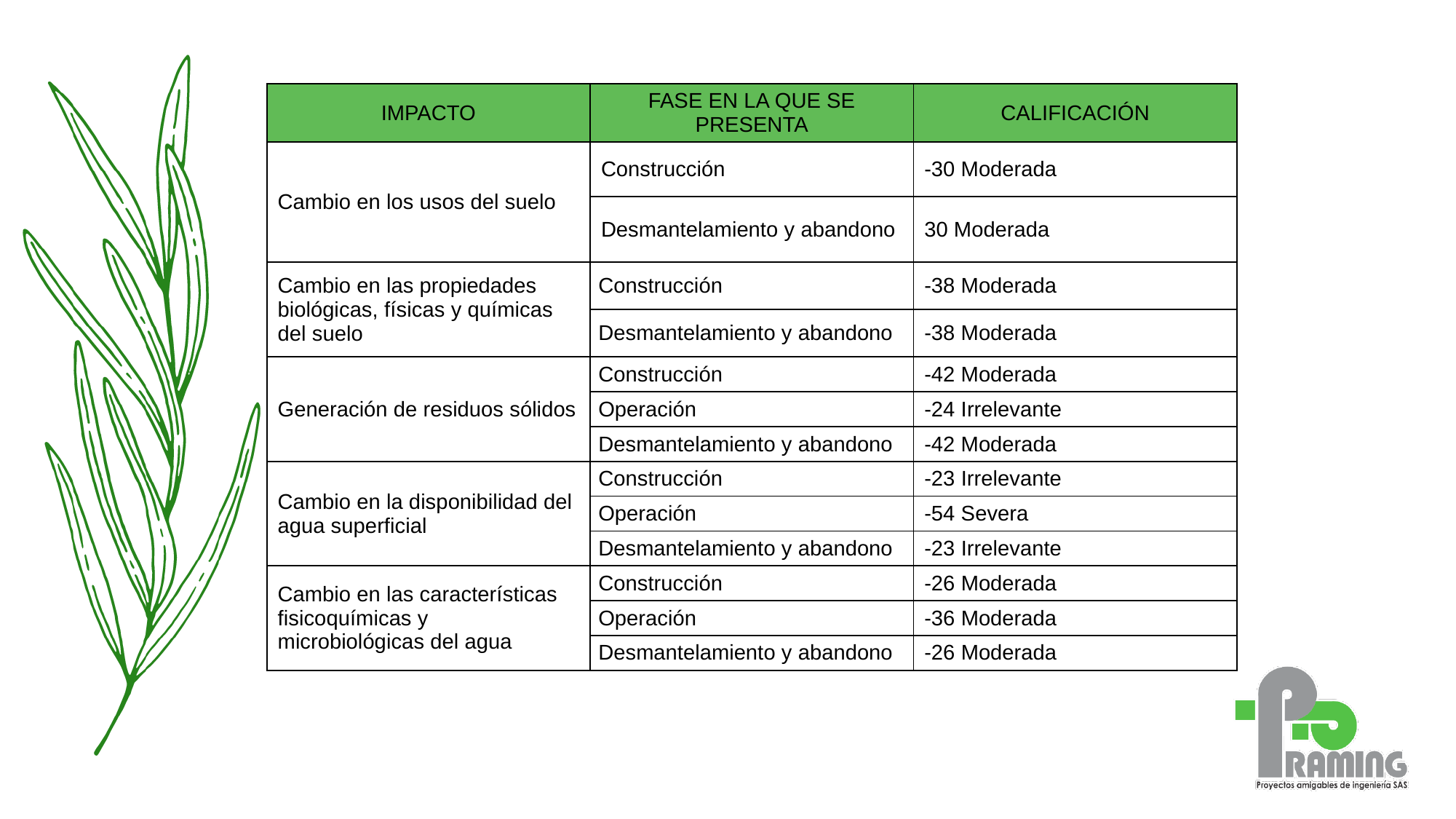

| IMPACTO | FASE EN LA QUE SE PRESENTA | CALIFICACIÓN |
| --- | --- | --- |
| Cambio en los usos del suelo | Construcción | -30 Moderada |
|  | Desmantelamiento y abandono | 30 Moderada |
| Cambio en las propiedades biológicas, físicas y químicas del suelo | Construcción | -38 Moderada |
|  | Desmantelamiento y abandono | -38 Moderada |
| Generación de residuos sólidos | Construcción | -42 Moderada |
|  | Operación | -24 Irrelevante |
|  | Desmantelamiento y abandono | -42 Moderada |
| Cambio en la disponibilidad del agua superficial | Construcción | -23 Irrelevante |
|  | Operación | -54 Severa |
|  | Desmantelamiento y abandono | -23 Irrelevante |
| Cambio en las características fisicoquímicas y microbiológicas del agua | Construcción | -26 Moderada |
|  | Operación | -36 Moderada |
|  | Desmantelamiento y abandono | -26 Moderada |